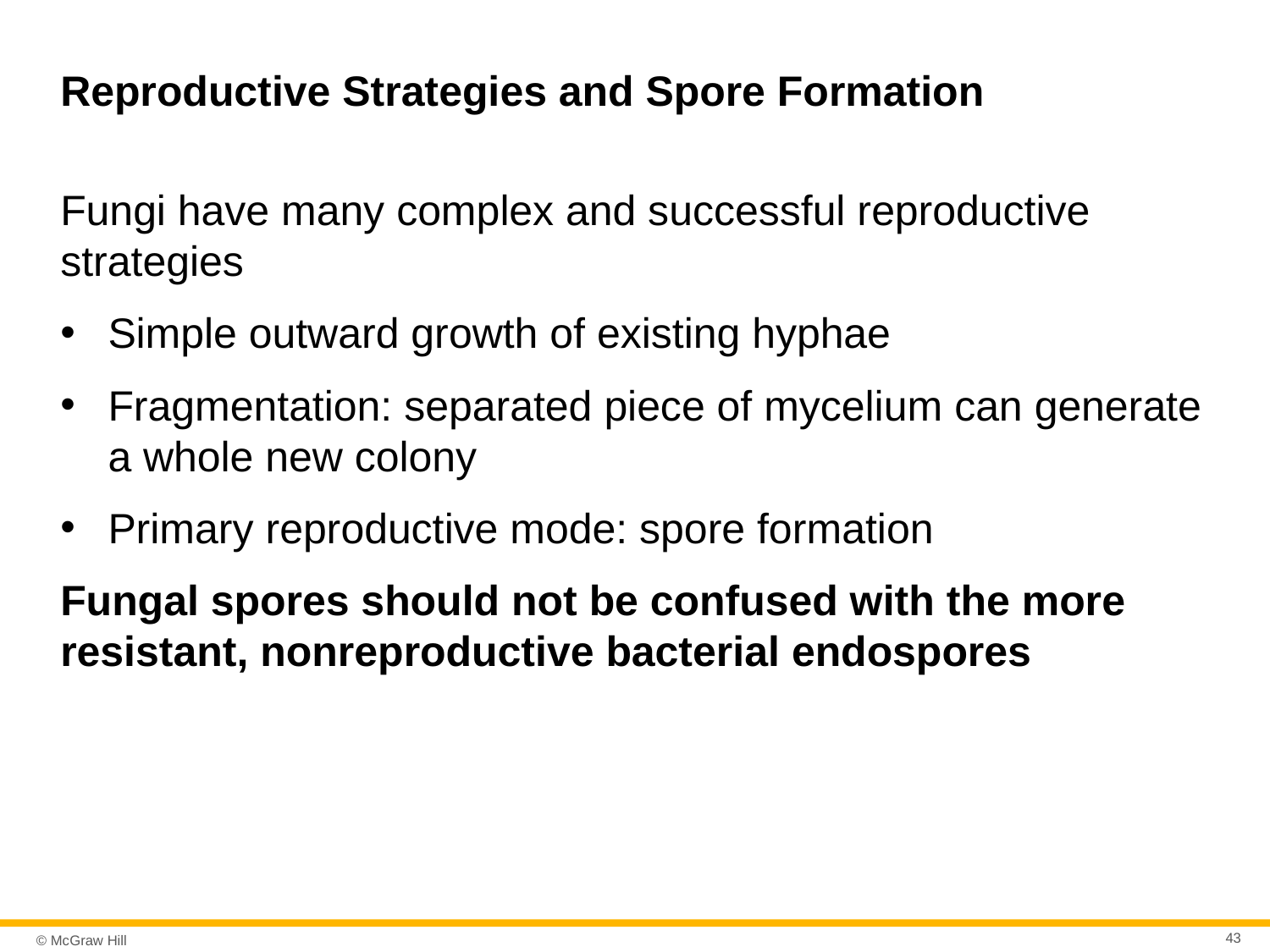

# Reproductive Strategies and Spore Formation
Fungi have many complex and successful reproductive strategies
Simple outward growth of existing hyphae
Fragmentation: separated piece of mycelium can generate a whole new colony
Primary reproductive mode: spore formation
Fungal spores should not be confused with the more resistant, nonreproductive bacterial endospores